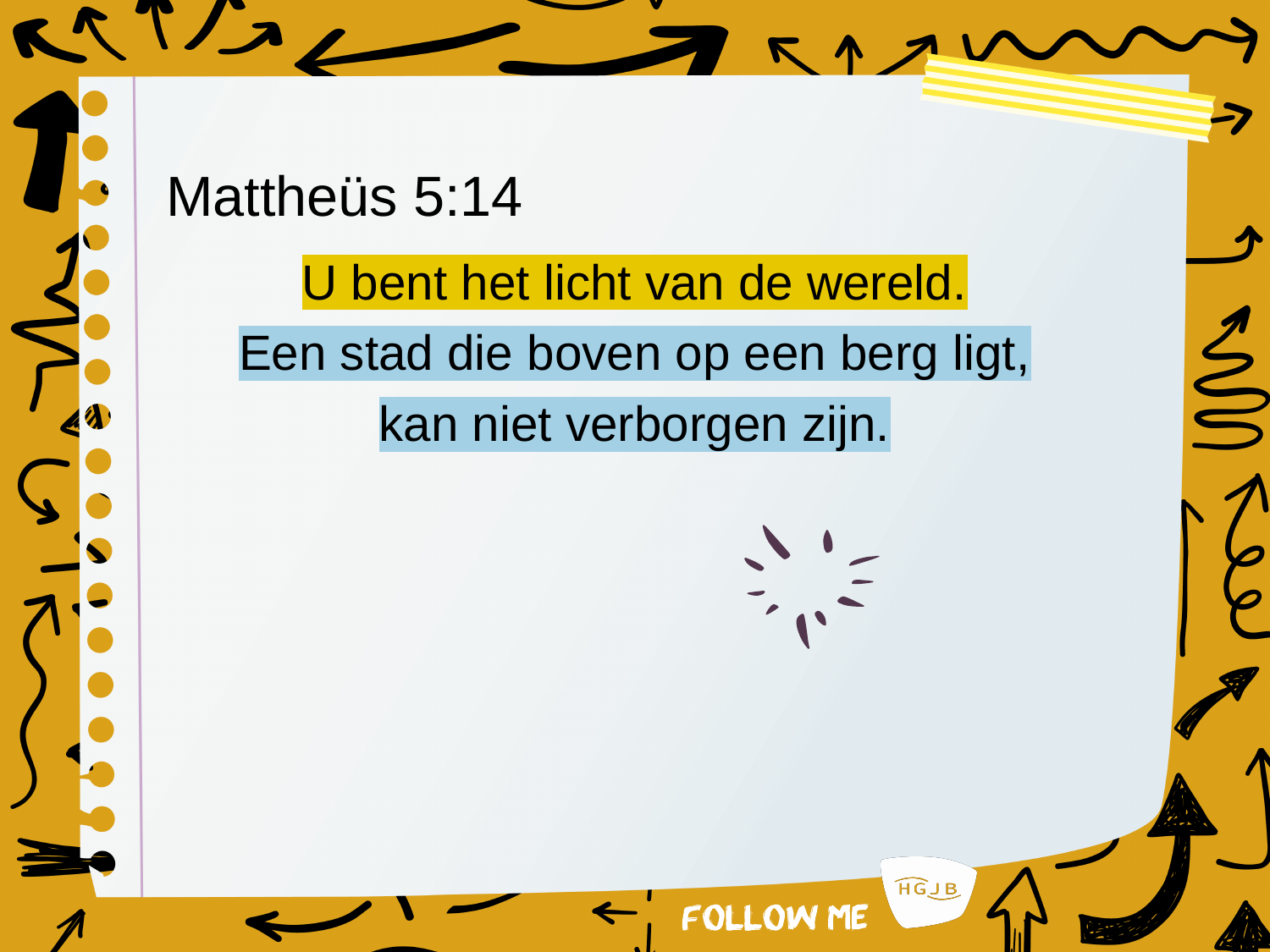

# Mattheüs 5:14
U bent het licht van de wereld.
Een stad die boven op een berg ligt,
kan niet verborgen zijn.